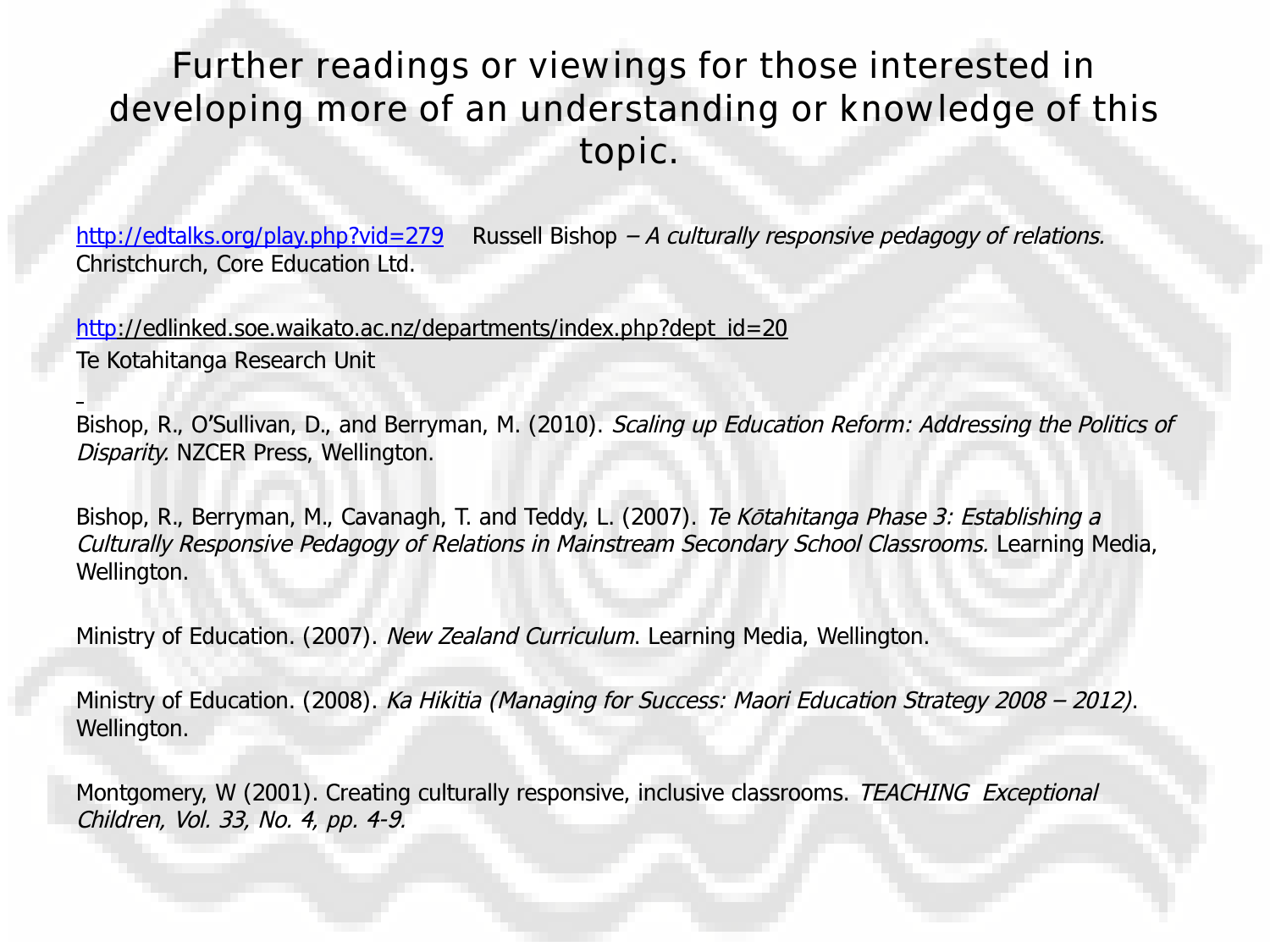

Further readings or viewings for those interested in developing more of an understanding or knowledge of this topic.

http://edtalks.org/play.php?vid=279    Russell Bishop – A culturally responsive pedagogy of relations. Christchurch, Core Education Ltd.

http://edlinked.soe.waikato.ac.nz/departments/index.php?dept_id=20
Te Kotahitanga Research Unit

Bishop, R., O’Sullivan, D., and Berryman, M. (2010). Scaling up Education Reform: Addressing the Politics of Disparity. NZCER Press, Wellington.

Bishop, R., Berryman, M., Cavanagh, T. and Teddy, L. (2007). Te Kōtahitanga Phase 3: Establishing a Culturally Responsive Pedagogy of Relations in Mainstream Secondary School Classrooms. Learning Media, Wellington.

Ministry of Education. (2007). New Zealand Curriculum. Learning Media, Wellington.

Ministry of Education. (2008). Ka Hikitia (Managing for Success: Maori Education Strategy 2008 – 2012). Wellington.

Montgomery, W (2001). Creating culturally responsive, inclusive classrooms. TEACHING  Exceptional Children, Vol. 33, No. 4, pp. 4-9.